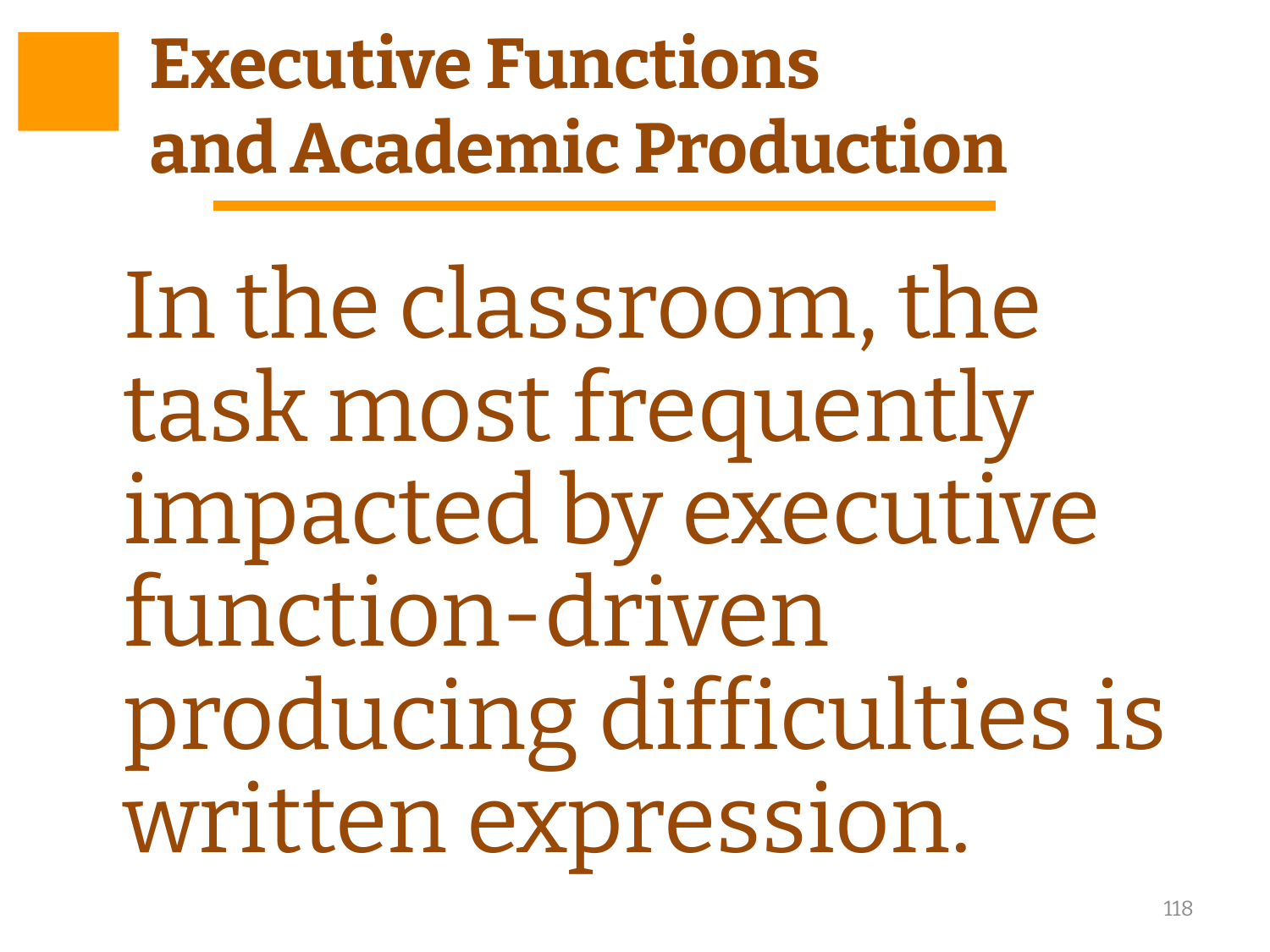

# Executive Functions and Academic Production

In the classroom, the task most frequently impacted by executive function-driven producing difficulties is written expression.
118